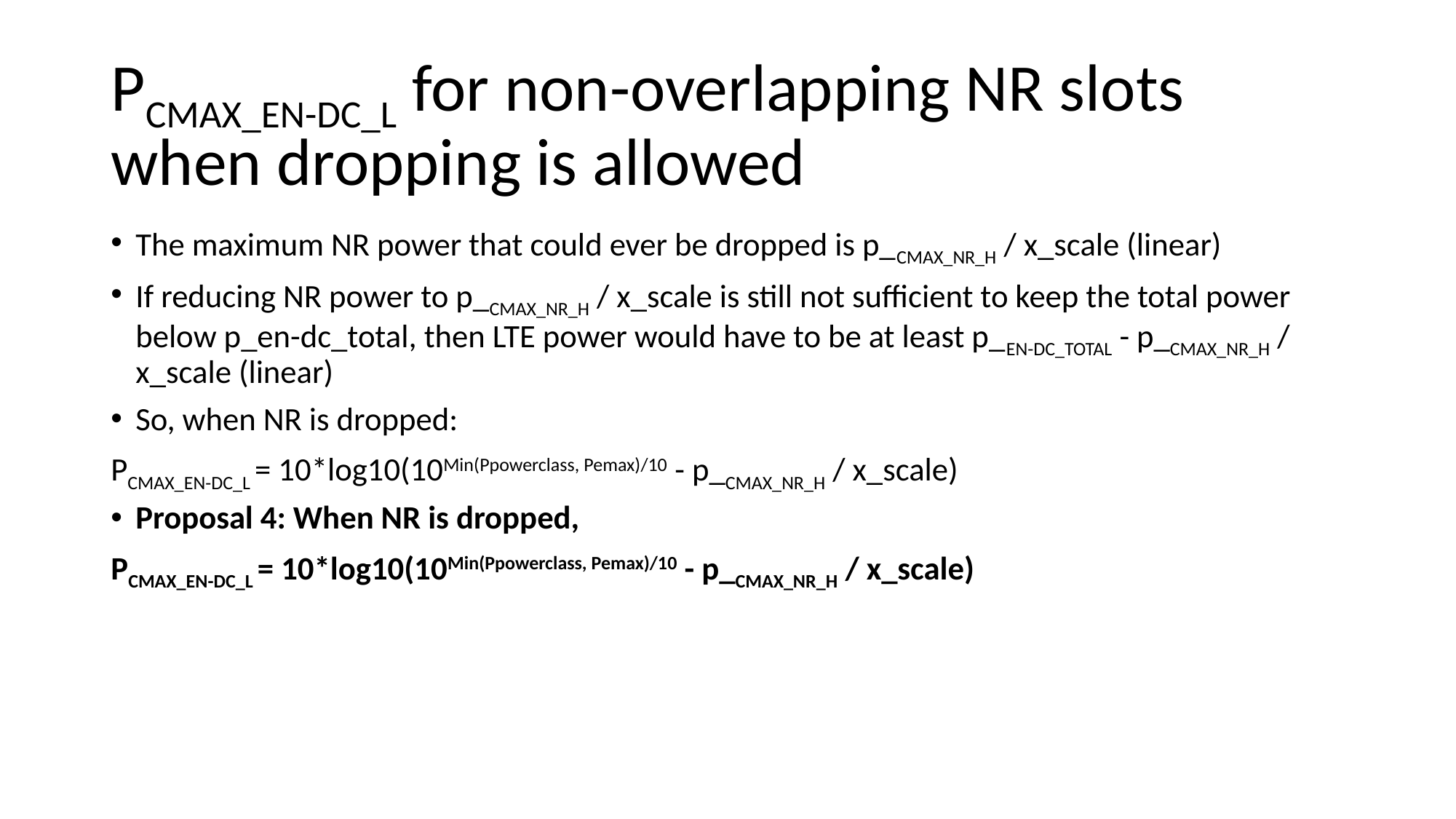

# PCMAX_EN-DC_L for non-overlapping NR slots when dropping is allowed
The maximum NR power that could ever be dropped is p_CMAX_NR_H / x_scale (linear)
If reducing NR power to p_CMAX_NR_H / x_scale is still not sufficient to keep the total power below p_en-dc_total, then LTE power would have to be at least p_EN-DC_TOTAL - p_CMAX_NR_H / x_scale (linear)
So, when NR is dropped:
PCMAX_EN-DC_L = 10*log10(10Min(Ppowerclass, Pemax)/10 - p_CMAX_NR_H / x_scale)
Proposal 4: When NR is dropped,
PCMAX_EN-DC_L = 10*log10(10Min(Ppowerclass, Pemax)/10 - p_CMAX_NR_H / x_scale)